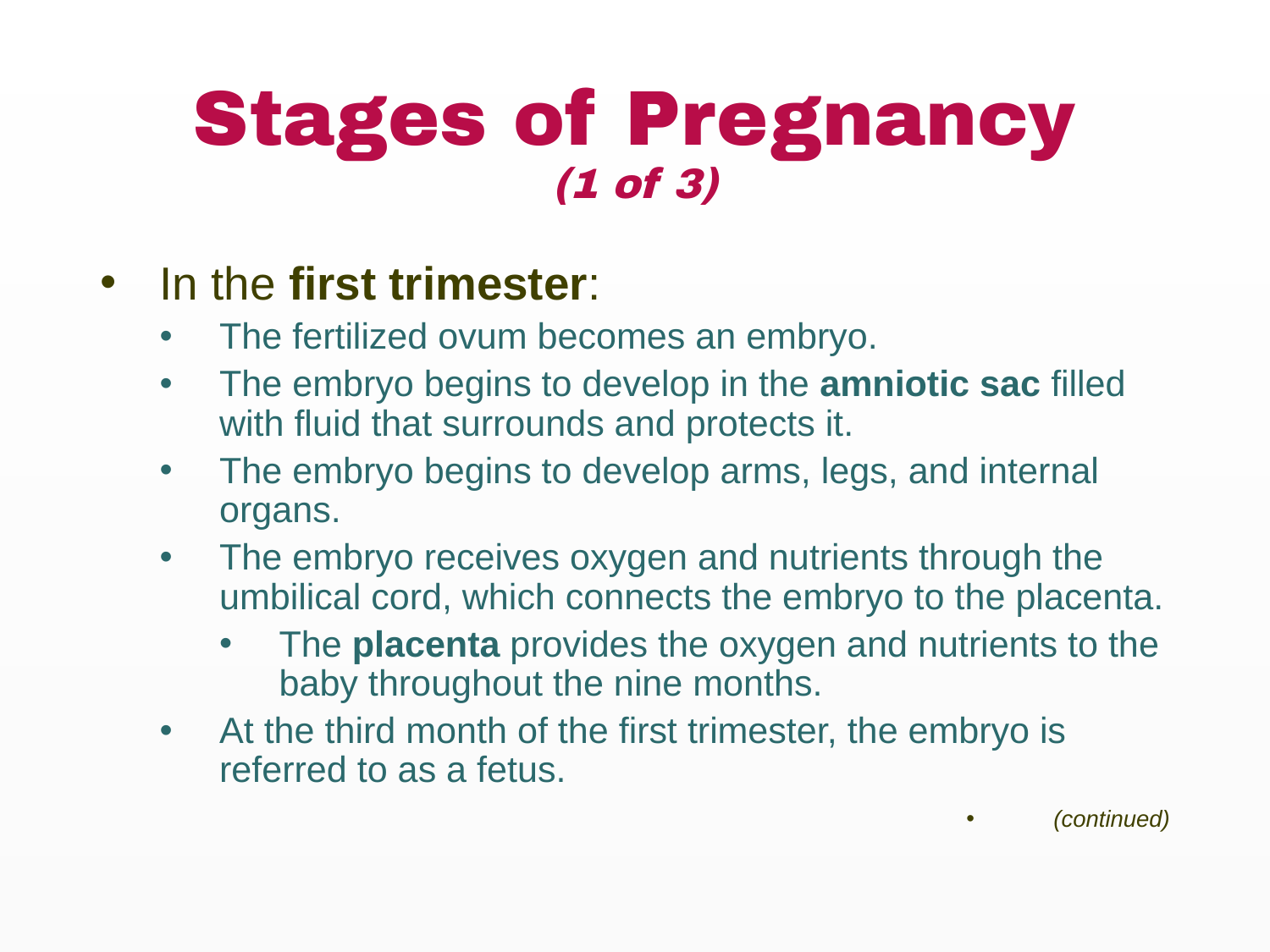

# Stages of Pregnancy (1 of 3)
In the first trimester:
The fertilized ovum becomes an embryo.
The embryo begins to develop in the amniotic sac filled with fluid that surrounds and protects it.
The embryo begins to develop arms, legs, and internal organs.
The embryo receives oxygen and nutrients through the umbilical cord, which connects the embryo to the placenta.
The placenta provides the oxygen and nutrients to the baby throughout the nine months.
At the third month of the first trimester, the embryo is referred to as a fetus.
(continued)